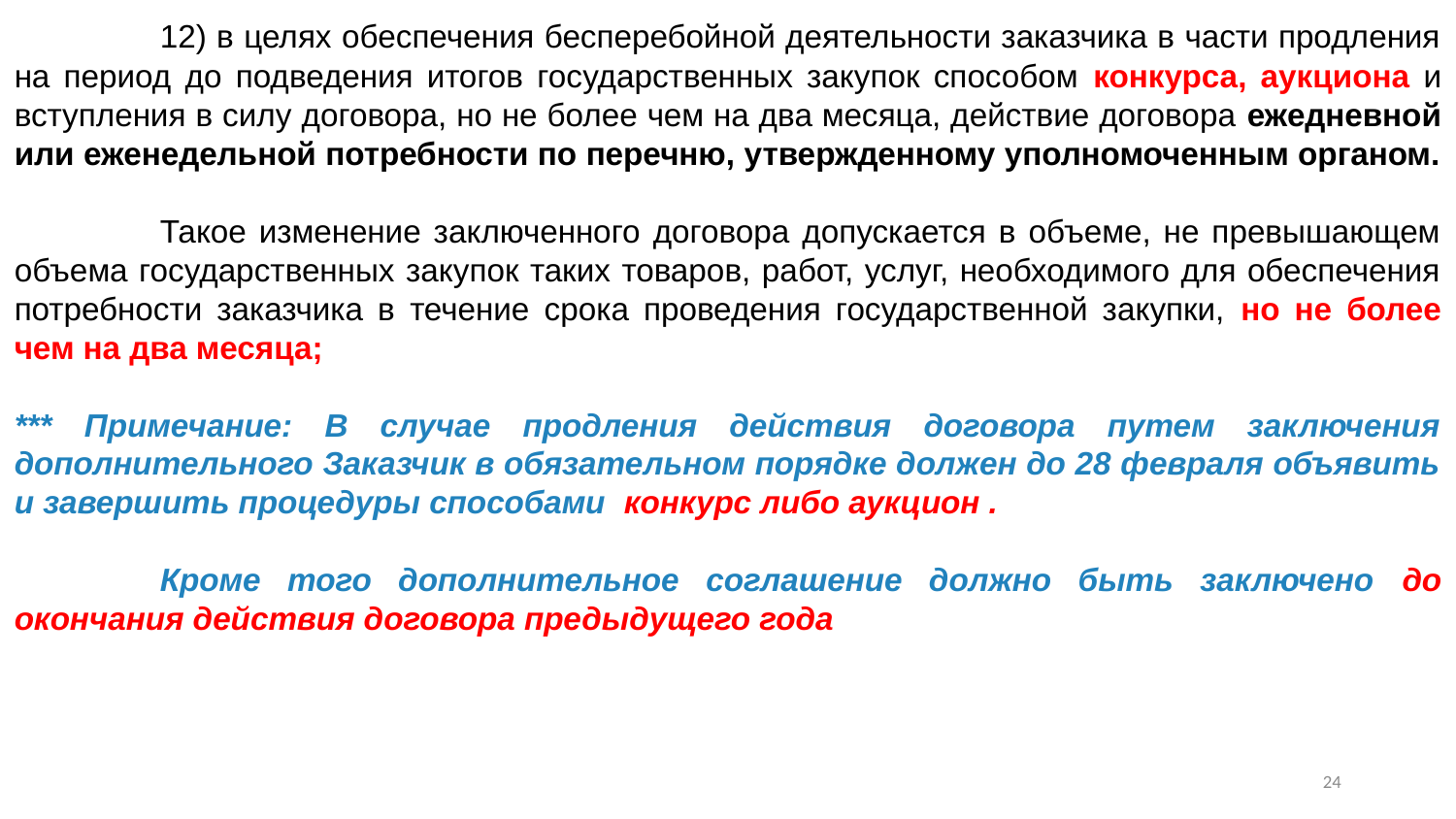

12) в целях обеспечения бесперебойной деятельности заказчика в части продления на период до подведения итогов государственных закупок способом конкурса, аукциона и вступления в силу договора, но не более чем на два месяца, действие договора ежедневной или еженедельной потребности по перечню, утвержденному уполномоченным органом.

	Такое изменение заключенного договора допускается в объеме, не превышающем объема государственных закупок таких товаров, работ, услуг, необходимого для обеспечения потребности заказчика в течение срока проведения государственной закупки, но не более чем на два месяца;

*** Примечание: В случае продления действия договора путем заключения дополнительного Заказчик в обязательном порядке должен до 28 февраля объявить и завершить процедуры способами  конкурс либо аукцион .

	Кроме того дополнительное соглашение должно быть заключено до окончания действия договора предыдущего года
24